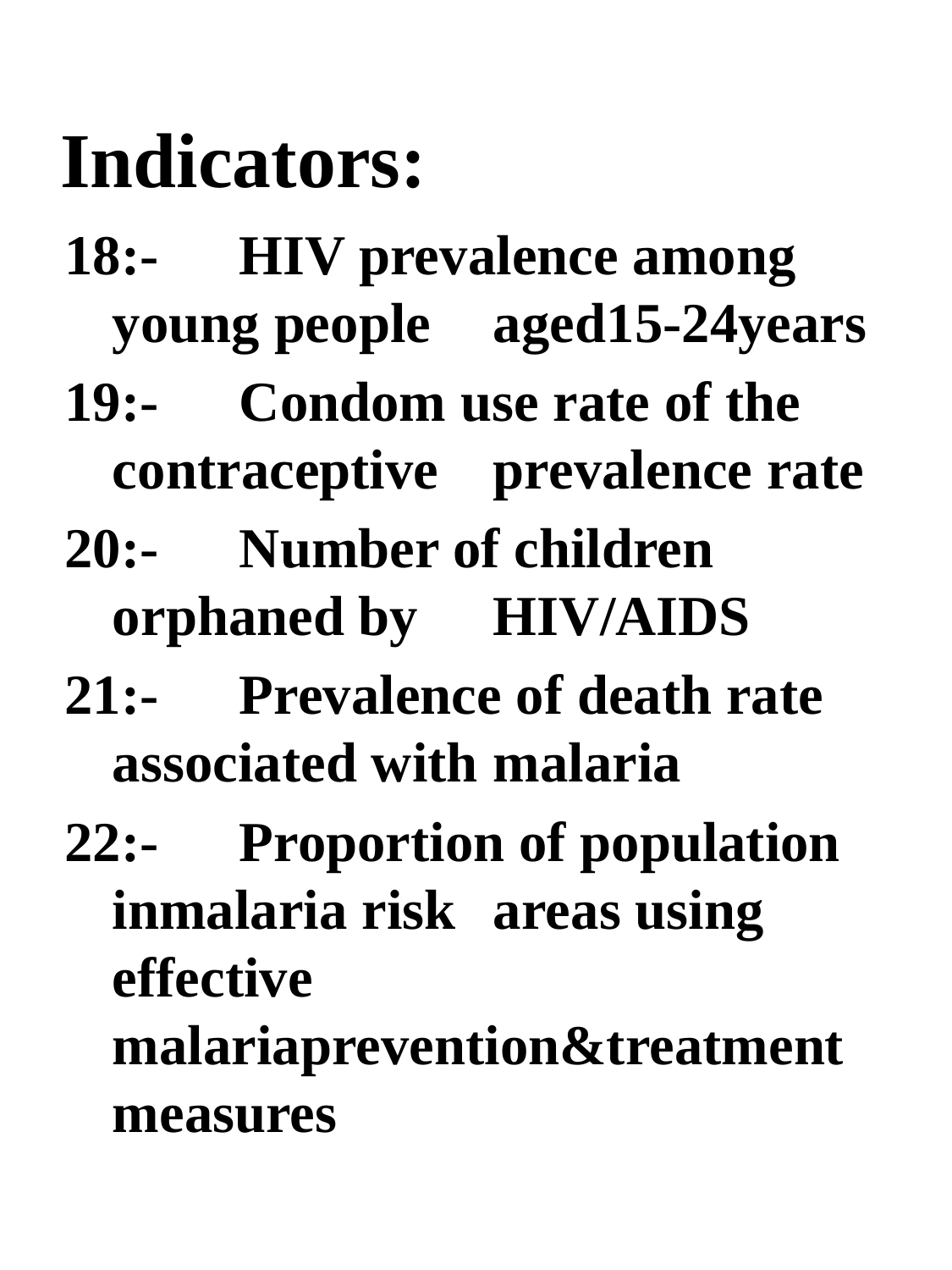

# Indicators:
18:-	HIV prevalence among young people 	aged15-24years
19:-	Condom use rate of the contraceptive 	prevalence rate
20:-	Number of children orphaned by 	HIV/AIDS
21:-	Prevalence of death rate associated with 	malaria
22:-	Proportion of population inmalaria risk 	areas using effective  malariaprevention&treatment measures